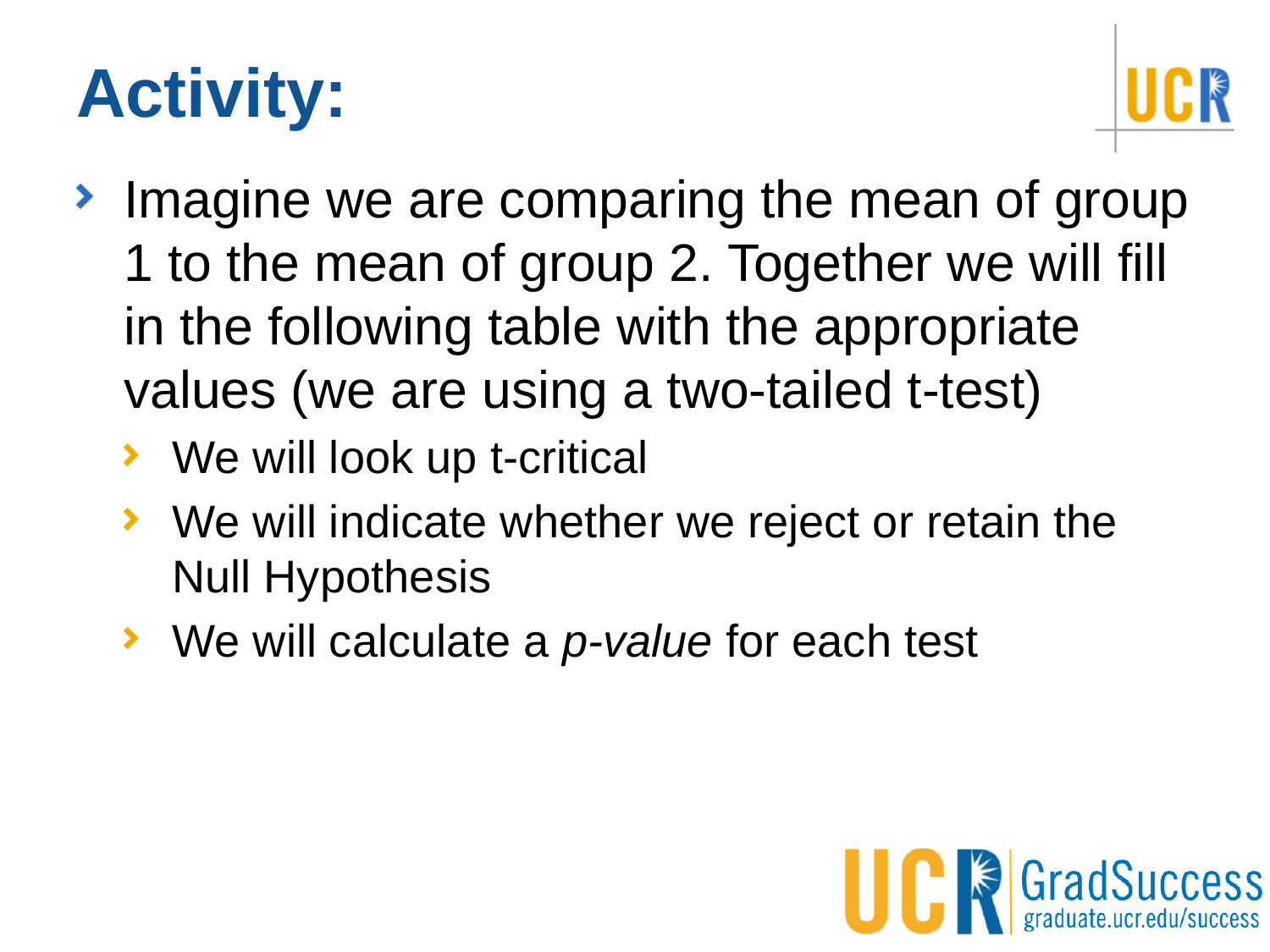

# Activity:
Imagine we are comparing the mean of group 1 to the mean of group 2. Together we will fill in the following table with the appropriate values (we are using a two-tailed t-test)
We will look up t-critical
We will indicate whether we reject or retain the Null Hypothesis
We will calculate a p-value for each test